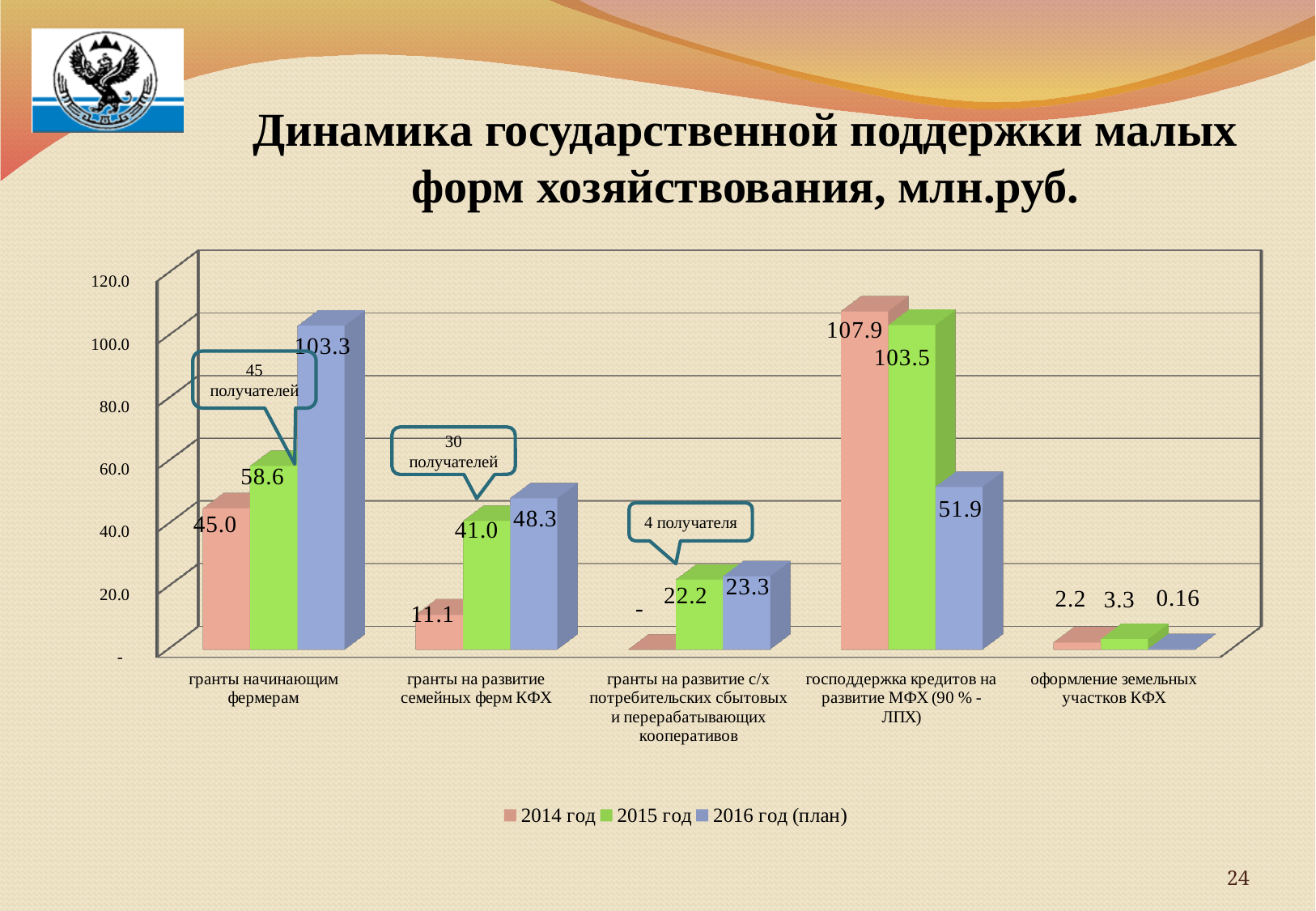

# Динамика государственной поддержки малых форм хозяйствования, млн.руб.

[unsupported chart]

45 получателей
30 получателей
4 получателя
24